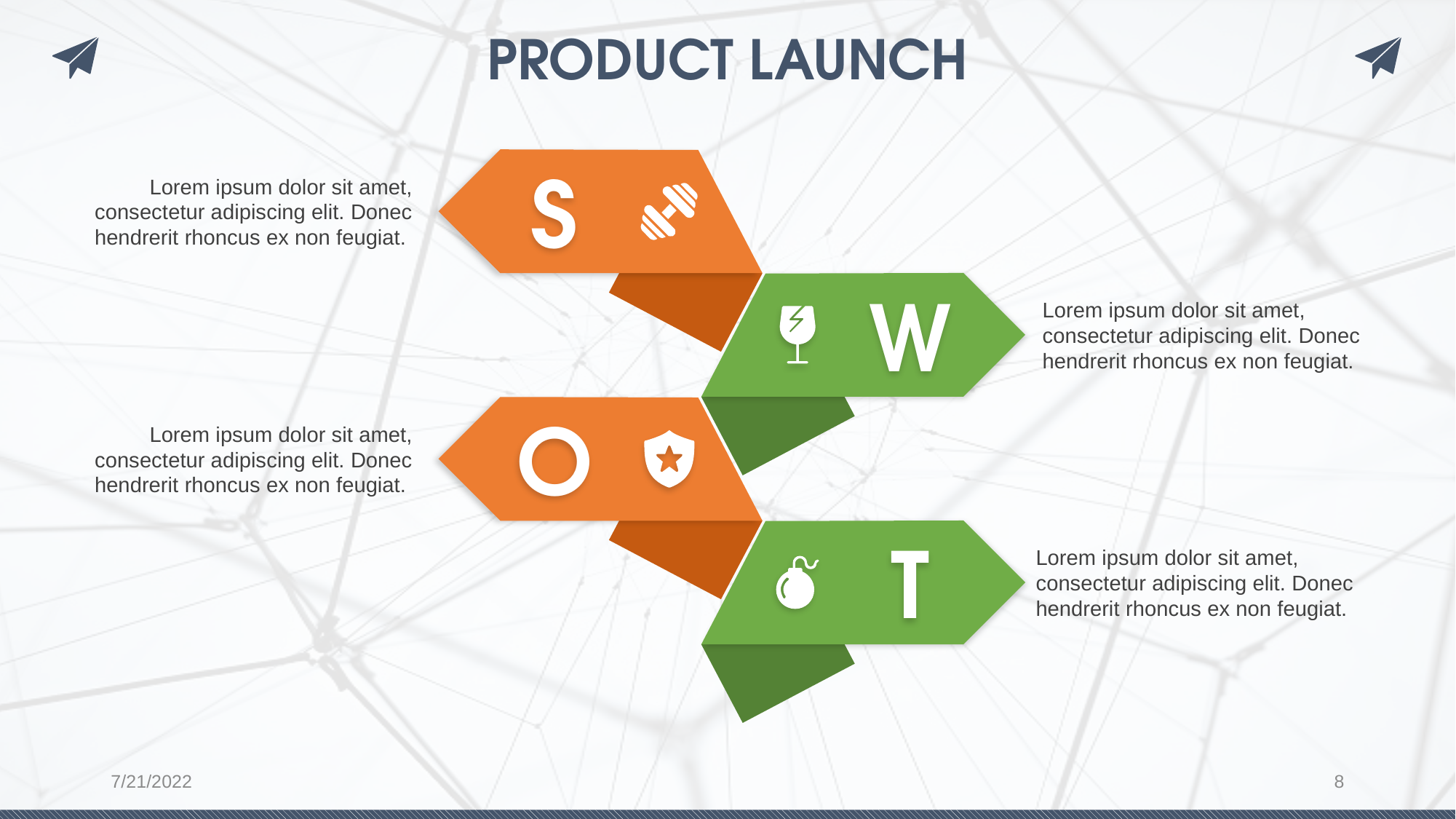

PRODUCT LAUNCH

S
Lorem ipsum dolor sit amet, consectetur adipiscing elit. Donec hendrerit rhoncus ex non feugiat.

W
Lorem ipsum dolor sit amet, consectetur adipiscing elit. Donec hendrerit rhoncus ex non feugiat.

O
Lorem ipsum dolor sit amet, consectetur adipiscing elit. Donec hendrerit rhoncus ex non feugiat.

T
Lorem ipsum dolor sit amet, consectetur adipiscing elit. Donec hendrerit rhoncus ex non feugiat.

7/21/2022
8